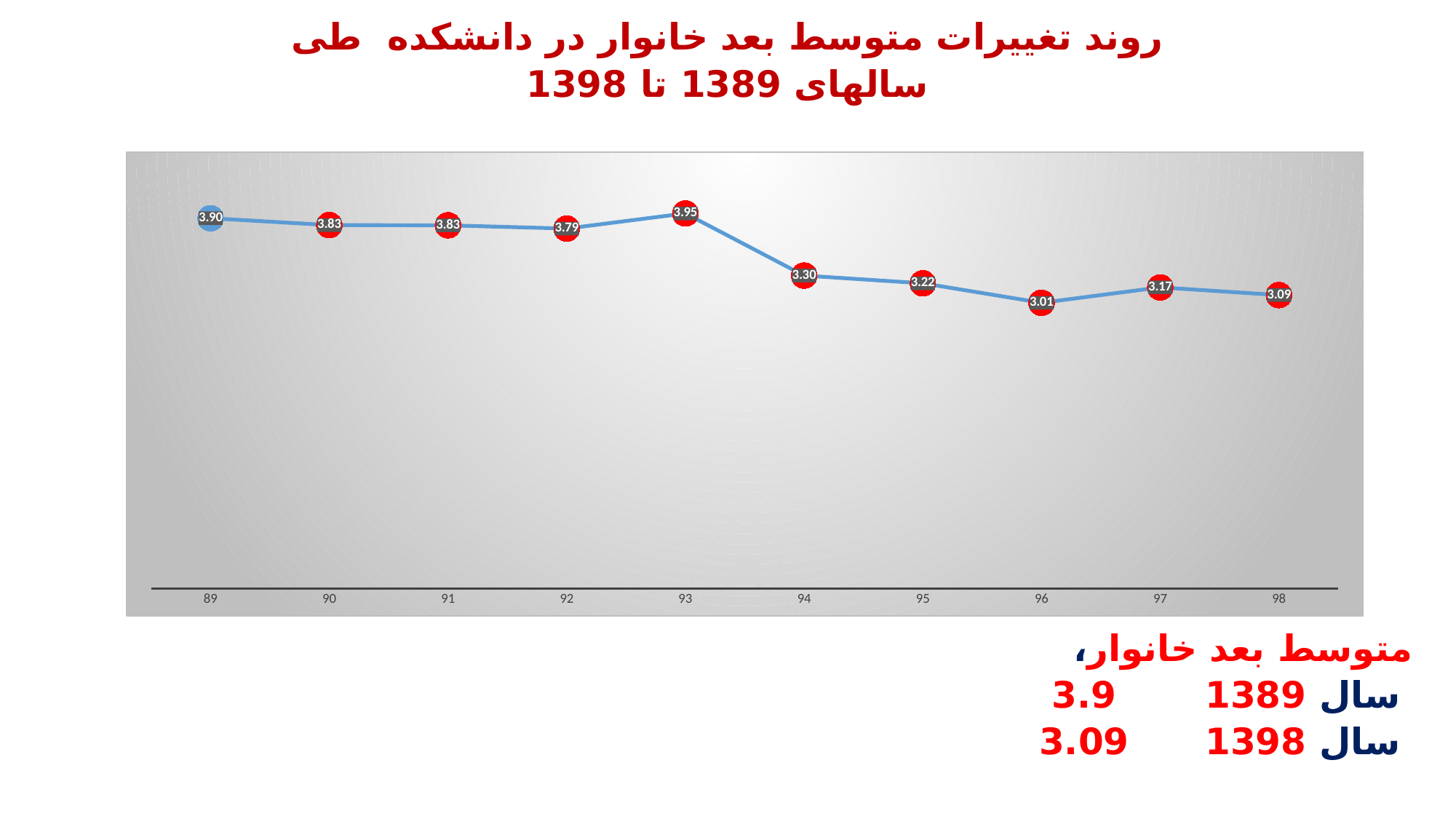

روند تغییرات متوسط بعد خانوار در دانشکده  طی سالهای 1389 تا 1398

### Chart

| Category | بعدخانوار |
|---|---|
| 89 | 3.9003401194486487 |
| 90 | 3.828008163072341 |
| 91 | 3.825607771972091 |
| 92 | 3.791497032516289 |
| 93 | 3.9506594441827603 |
| 94 | 3.29664423379072 |
| 95 | 3.2151179223063155 |
| 96 | 3.0097837311539255 |
| 97 | 3.1723286705066416 |
| 98 | 3.0907918414474613 |
متوسط بعد خانوار،
 سال 1389       3.9
 سال 1398      3.09